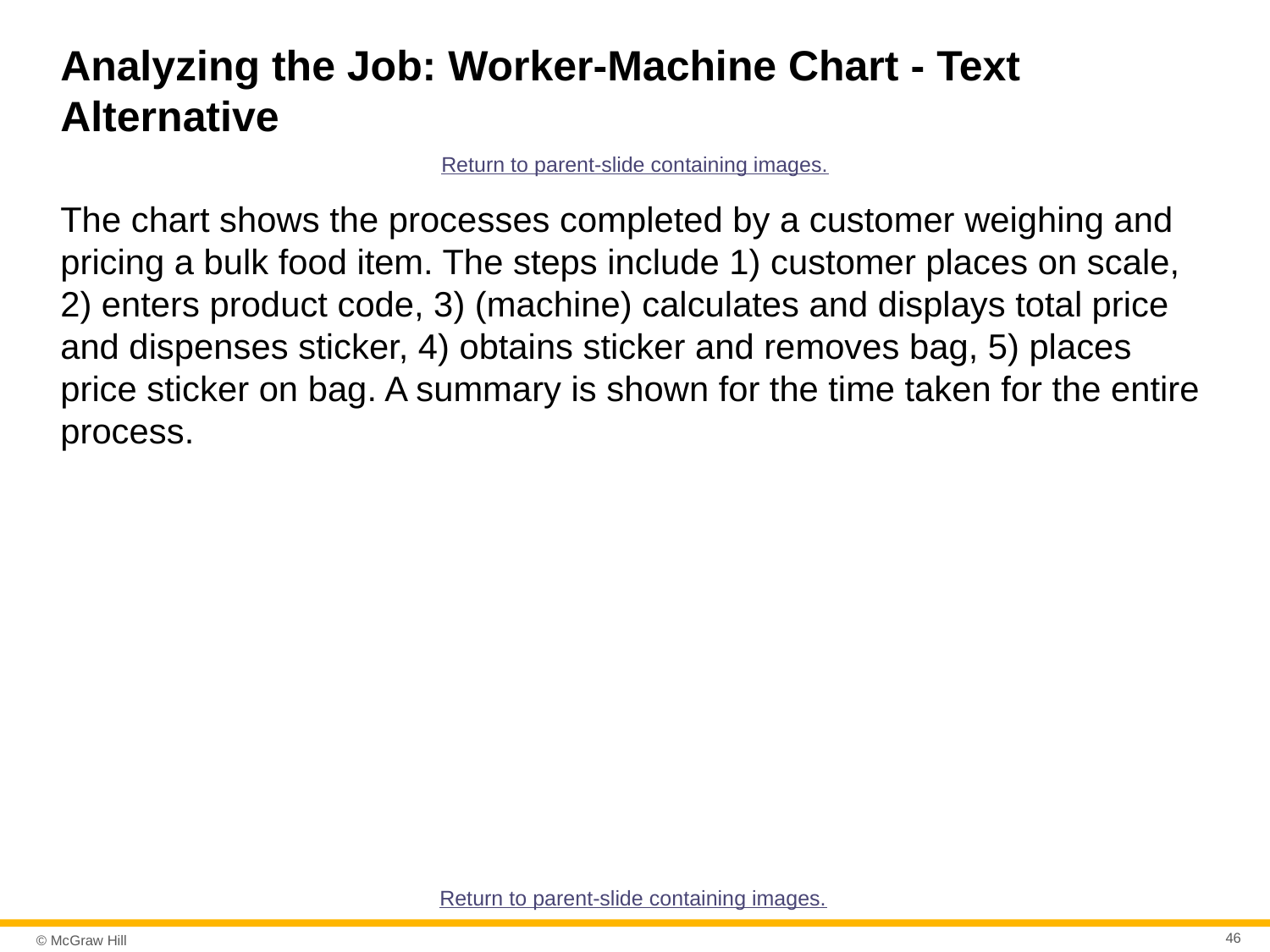

# Analyzing the Job: Worker-Machine Chart - Text Alternative
Return to parent-slide containing images.
The chart shows the processes completed by a customer weighing and pricing a bulk food item. The steps include 1) customer places on scale, 2) enters product code, 3) (machine) calculates and displays total price and dispenses sticker, 4) obtains sticker and removes bag, 5) places price sticker on bag. A summary is shown for the time taken for the entire process.
Return to parent-slide containing images.